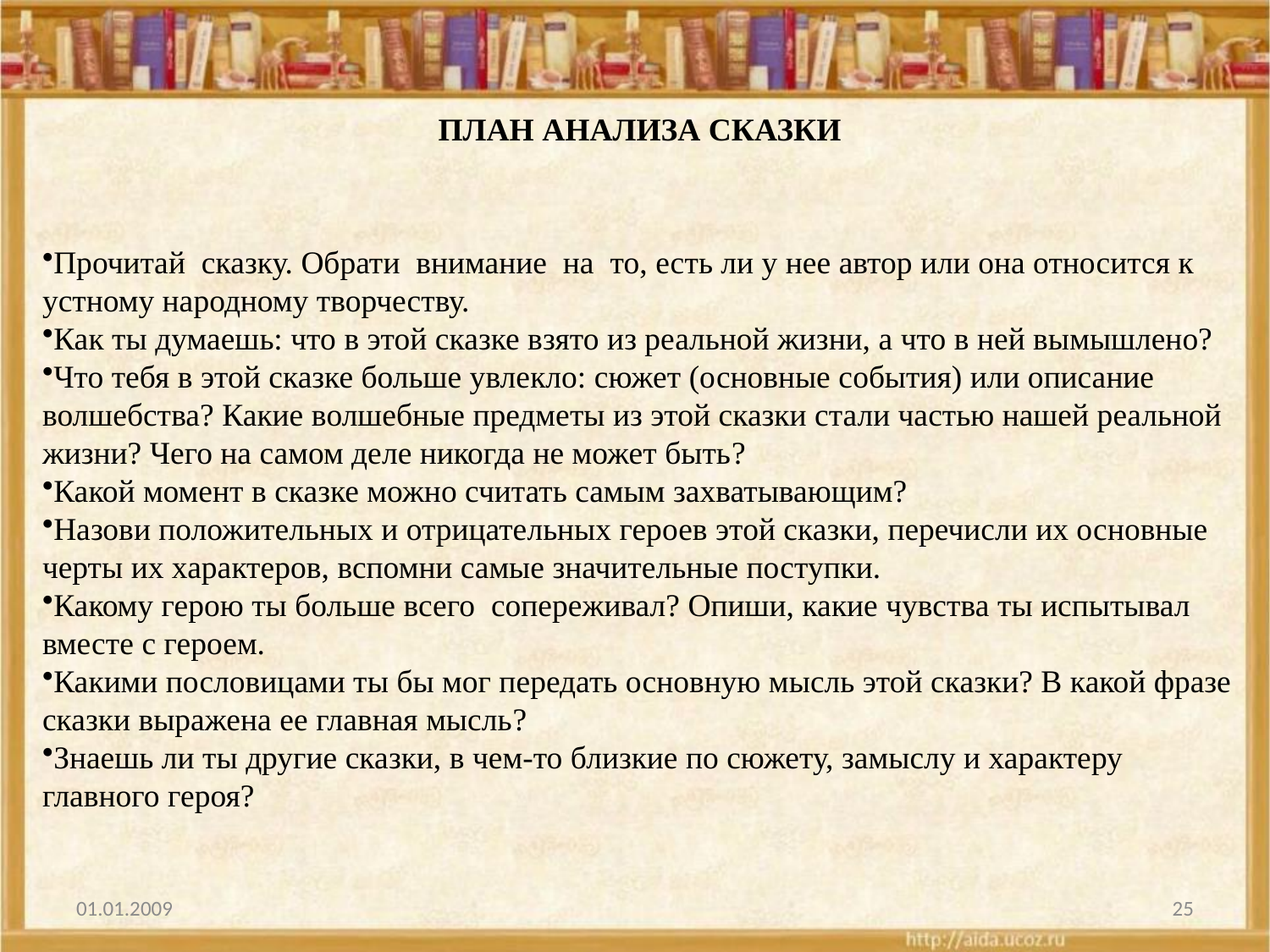

ПЛАН АНАЛИЗА СКАЗКИ

Прочитай  сказку. Обрати  внимание  на  то, есть ли у нее автор или она относится к устному народному творчеству.
Как ты думаешь: что в этой сказке взято из реальной жизни, а что в ней вымышлено?
Что тебя в этой сказке больше увлекло: сюжет (основные события) или описание волшебства? Какие волшебные предметы из этой сказки стали частью нашей реальной жизни? Чего на самом деле никогда не может быть?
Какой момент в сказке можно считать самым захватывающим?
Назови положительных и отрицательных героев этой сказки, перечисли их основные черты их характеров, вспомни самые значительные поступки.
Какому герою ты больше всего  сопереживал? Опиши, какие чувства ты испытывал вместе с героем.
Какими пословицами ты бы мог передать основную мысль этой сказки? В какой фразе сказки выражена ее главная мысль?
Знаешь ли ты другие сказки, в чем-то близкие по сюжету, замыслу и характеру главного героя?
01.01.2009
25